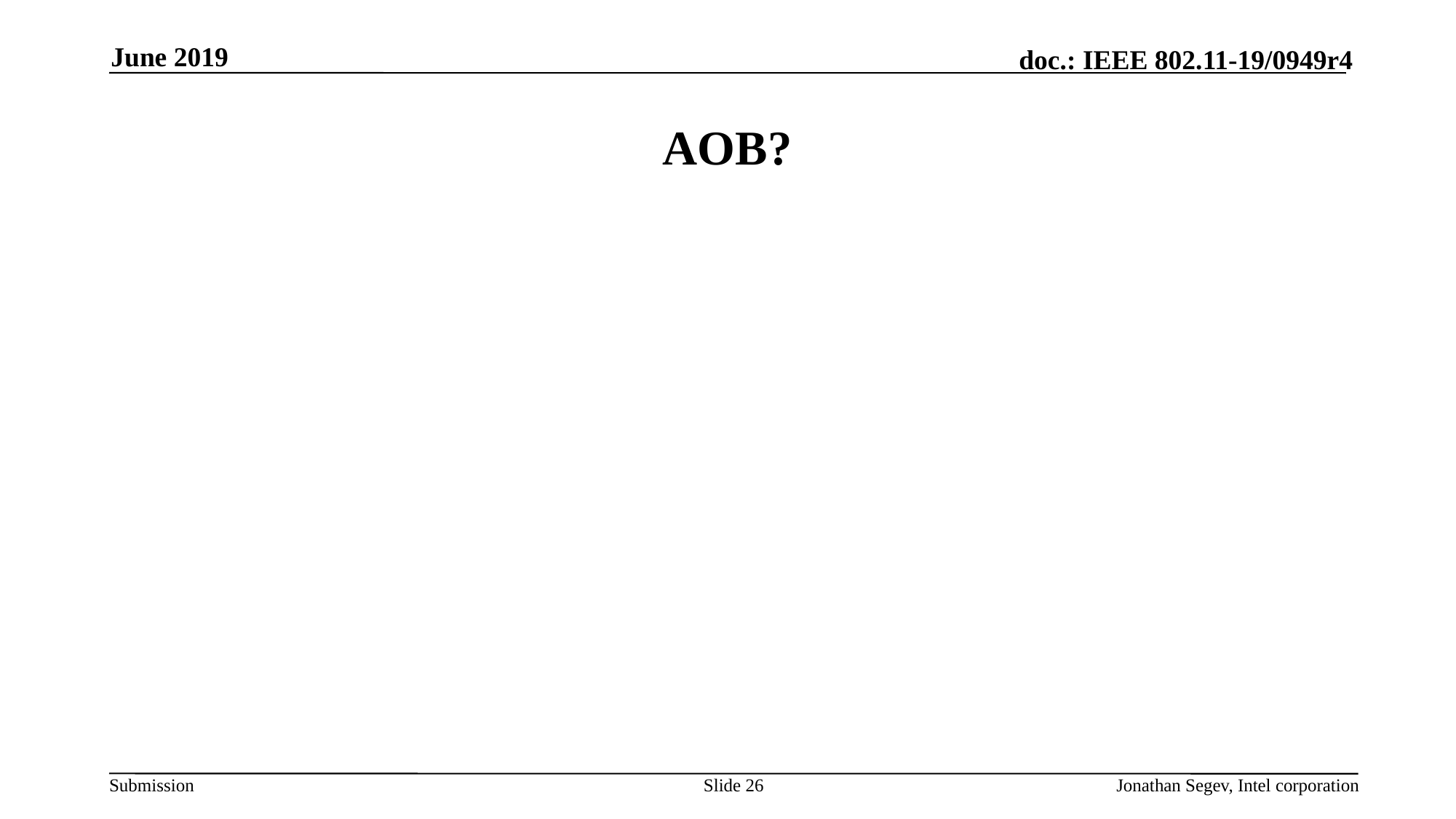

June 2019
# AOB?

Slide 26
Jonathan Segev, Intel corporation